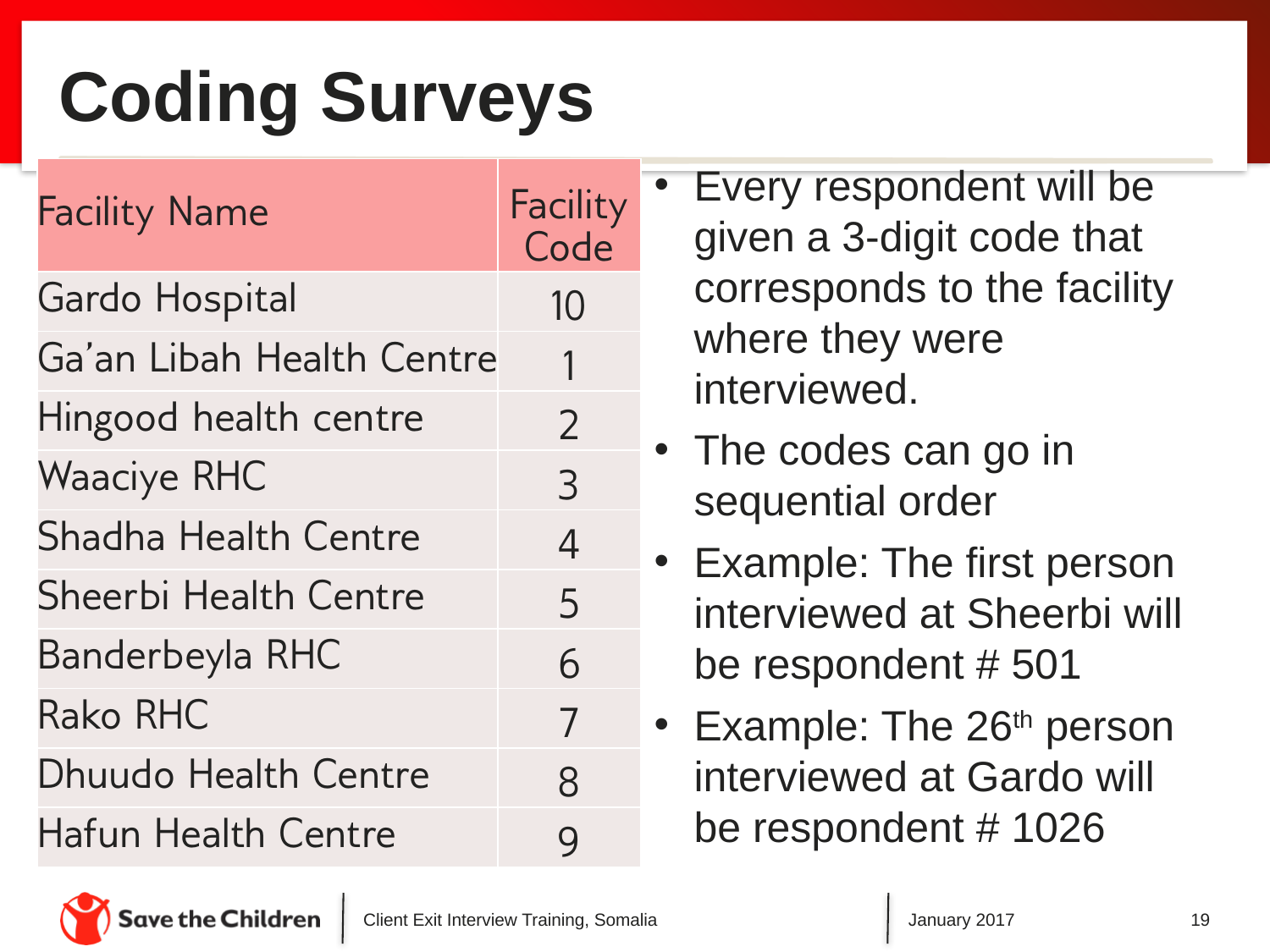

# Coding Surveys
Every respondent will be given a 3-digit code that corresponds to the facility where they were interviewed.
The codes can go in sequential order
Example: The first person interviewed at Sheerbi will be respondent # 501
Example: The 26th person interviewed at Gardo will be respondent # 1026
| Facility Name | Facility Code |
| --- | --- |
| Gardo Hospital | 10 |
| Ga’an Libah Health Centre | 1 |
| Hingood health centre | 2 |
| Waaciye RHC | 3 |
| Shadha Health Centre | 4 |
| Sheerbi Health Centre | 5 |
| Banderbeyla RHC | 6 |
| Rako RHC | 7 |
| Dhuudo Health Centre | 8 |
| Hafun Health Centre | 9 |
Client Exit Interview Training, Somalia
January 2017
19